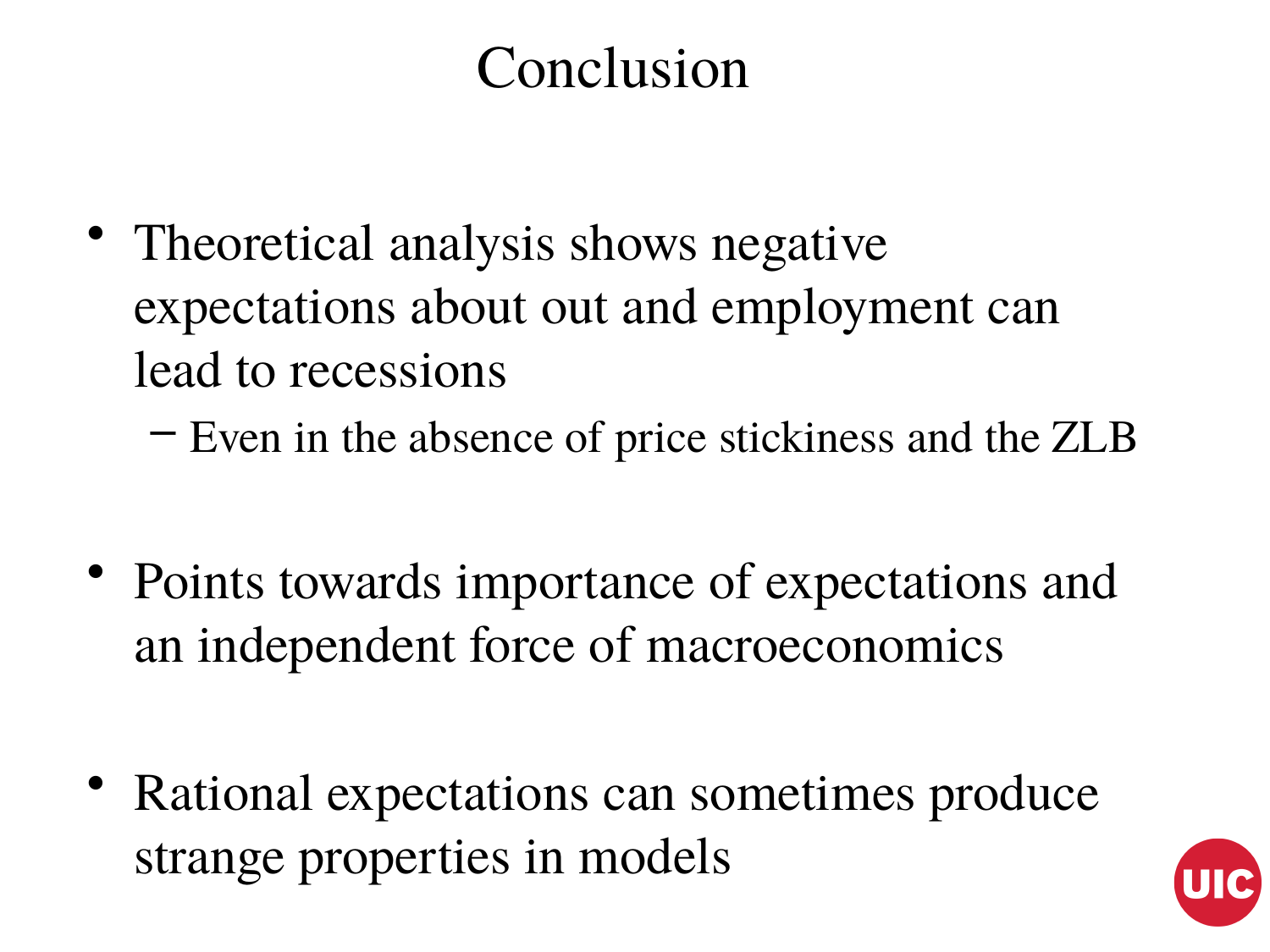

# Conclusion

Theoretical analysis shows negative expectations about out and employment can lead to recessions
Even in the absence of price stickiness and the ZLB

Points towards importance of expectations and an independent force of macroeconomics

Rational expectations can sometimes produce strange properties in models